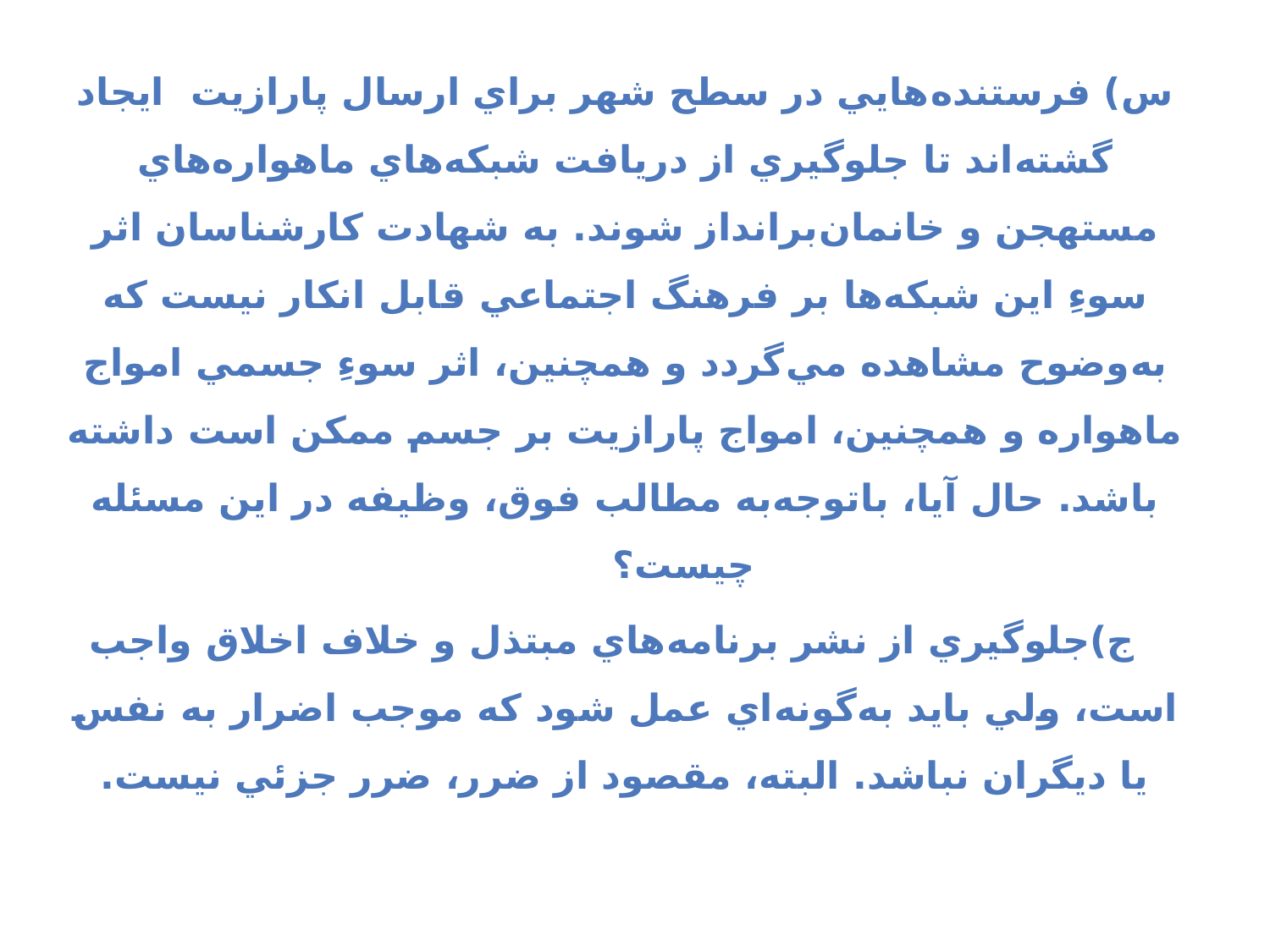

س) فرستنده‌هايي در سطح شهر براي ارسال پارازيت  ايجاد گشته‌اند تا جلوگيري از دريافت شبكه‌هاي ماهواره‌هاي مستهجن و خانمان‌برانداز شوند. به شهادت كارشناسان اثر سوءِ اين شبكه‌ها بر فرهنگ اجتماعي قابل انكار نيست كه به‌وضوح مشاهده مي‌گردد و همچنين، اثر سوءِ جسمي امواج ماهواره و همچنين، امواج پارازيت بر جسم ممكن است داشته باشد. حال آيا، باتوجه‌به مطالب فوق، وظيفه در اين مسئله چيست؟
  ج)جلوگيري از نشر برنامه‌هاي مبتذل و خلاف اخلاق واجب است، ولي بايد به‌گونه‌اي عمل شود كه موجب اضرار به نفس يا ديگران نباشد. البته، مقصود از ضرر، ضرر جزئي نيست.